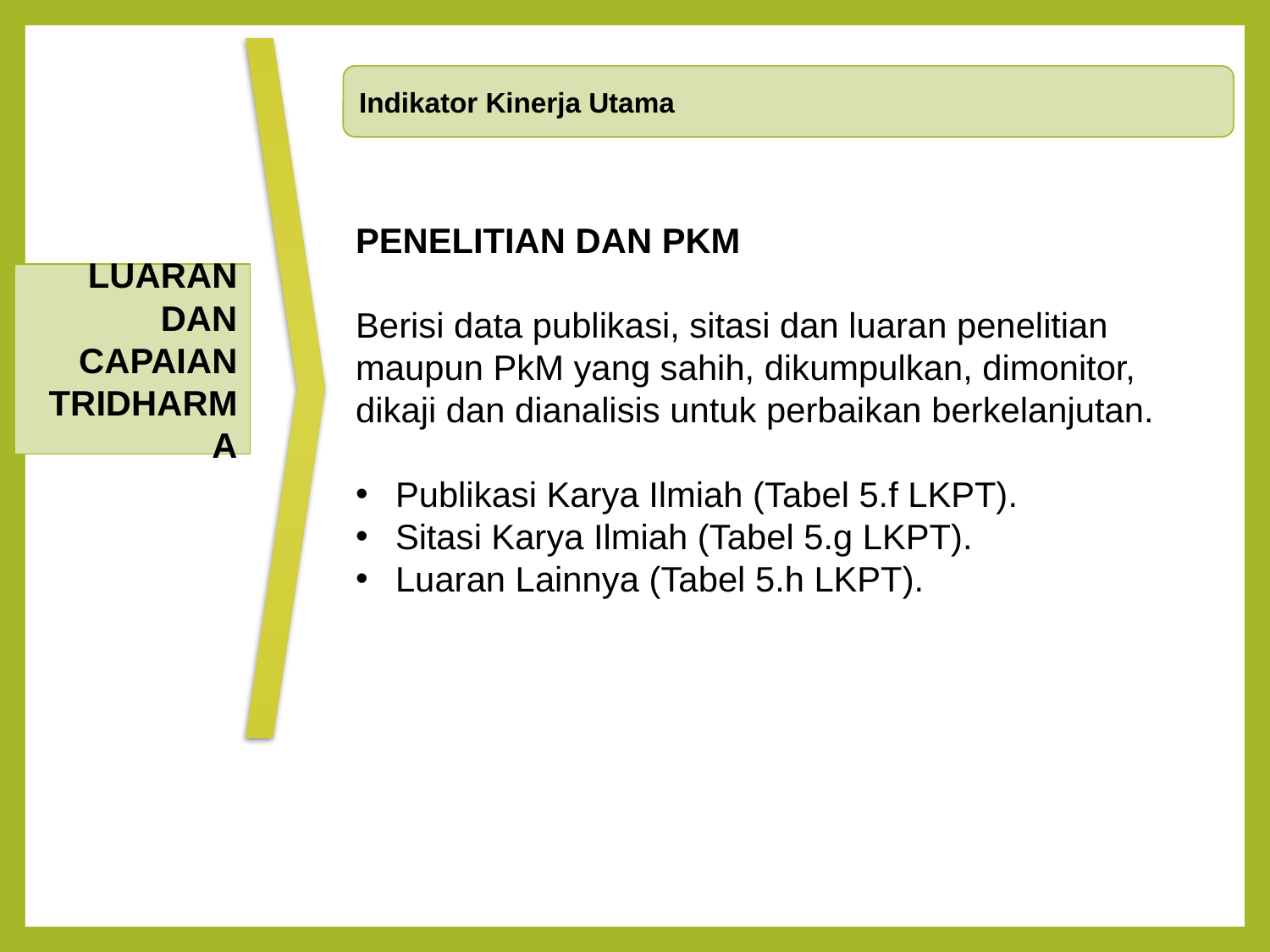

Indikator Kinerja Utama
PENELITIAN DAN PKM

Berisi data publikasi, sitasi dan luaran penelitian maupun PkM yang sahih, dikumpulkan, dimonitor, dikaji dan dianalisis untuk perbaikan berkelanjutan.

Publikasi Karya Ilmiah (Tabel 5.f LKPT).
Sitasi Karya Ilmiah (Tabel 5.g LKPT).
Luaran Lainnya (Tabel 5.h LKPT).

LUARAN DAN CAPAIAN TRIDHARMA